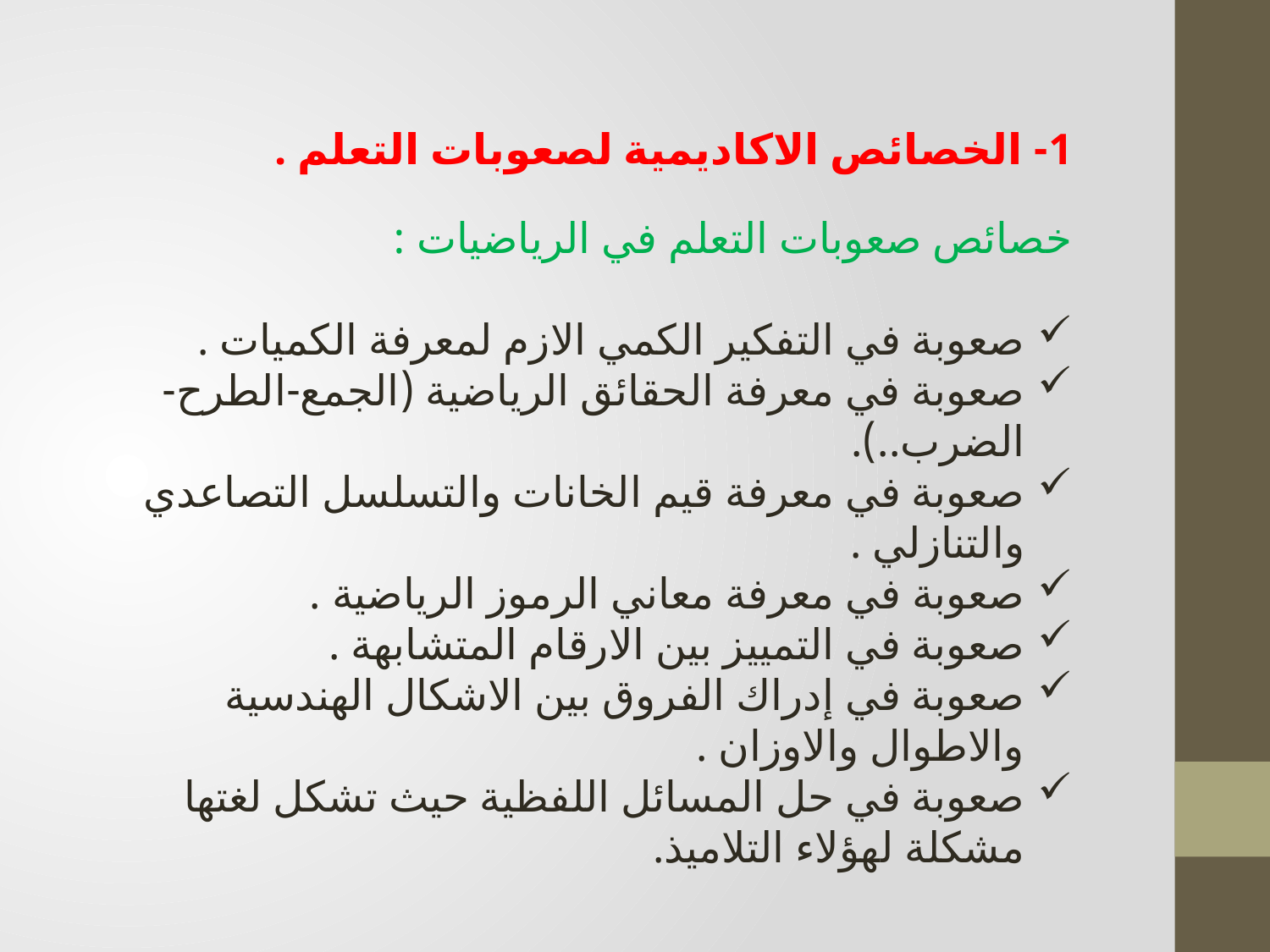

1- الخصائص الاكاديمية لصعوبات التعلم .

خصائص صعوبات التعلم في الرياضيات :

صعوبة في التفكير الكمي الازم لمعرفة الكميات .
صعوبة في معرفة الحقائق الرياضية (الجمع-الطرح-الضرب..).
صعوبة في معرفة قيم الخانات والتسلسل التصاعدي والتنازلي .
صعوبة في معرفة معاني الرموز الرياضية .
صعوبة في التمييز بين الارقام المتشابهة .
صعوبة في إدراك الفروق بين الاشكال الهندسية والاطوال والاوزان .
صعوبة في حل المسائل اللفظية حيث تشكل لغتها مشكلة لهؤلاء التلاميذ.